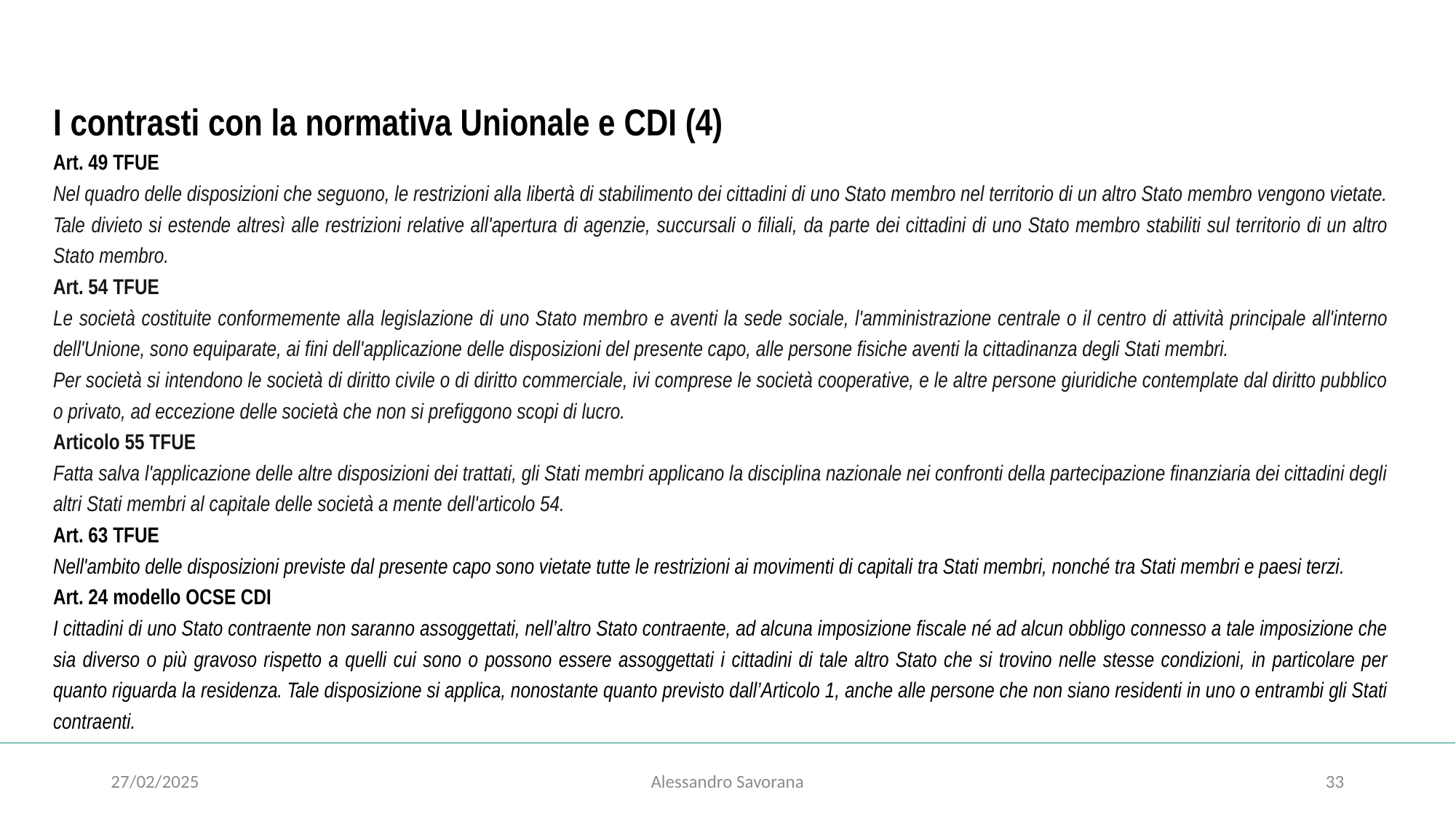

#
I contrasti con la normativa Unionale e CDI (4)
Art. 49 TFUE
Nel quadro delle disposizioni che seguono, le restrizioni alla libertà di stabilimento dei cittadini di uno Stato membro nel territorio di un altro Stato membro vengono vietate. Tale divieto si estende altresì alle restrizioni relative all'apertura di agenzie, succursali o filiali, da parte dei cittadini di uno Stato membro stabiliti sul territorio di un altro Stato membro.
Art. 54 TFUE
Le società costituite conformemente alla legislazione di uno Stato membro e aventi la sede sociale, l'amministrazione centrale o il centro di attività principale all'interno dell'Unione, sono equiparate, ai fini dell'applicazione delle disposizioni del presente capo, alle persone fisiche aventi la cittadinanza degli Stati membri.
Per società si intendono le società di diritto civile o di diritto commerciale, ivi comprese le società cooperative, e le altre persone giuridiche contemplate dal diritto pubblico o privato, ad eccezione delle società che non si prefiggono scopi di lucro.
Articolo 55 TFUE
Fatta salva l'applicazione delle altre disposizioni dei trattati, gli Stati membri applicano la disciplina nazionale nei confronti della partecipazione finanziaria dei cittadini degli altri Stati membri al capitale delle società a mente dell'articolo 54.
Art. 63 TFUE
Nell'ambito delle disposizioni previste dal presente capo sono vietate tutte le restrizioni ai movimenti di capitali tra Stati membri, nonché tra Stati membri e paesi terzi.
Art. 24 modello OCSE CDI
I cittadini di uno Stato contraente non saranno assoggettati, nell’altro Stato contraente, ad alcuna imposizione fiscale né ad alcun obbligo connesso a tale imposizione che sia diverso o più gravoso rispetto a quelli cui sono o possono essere assoggettati i cittadini di tale altro Stato che si trovino nelle stesse condizioni, in particolare per quanto riguarda la residenza. Tale disposizione si applica, nonostante quanto previsto dall’Articolo 1, anche alle persone che non siano residenti in uno o entrambi gli Stati contraenti.

27/02/2025
Alessandro Savorana
33